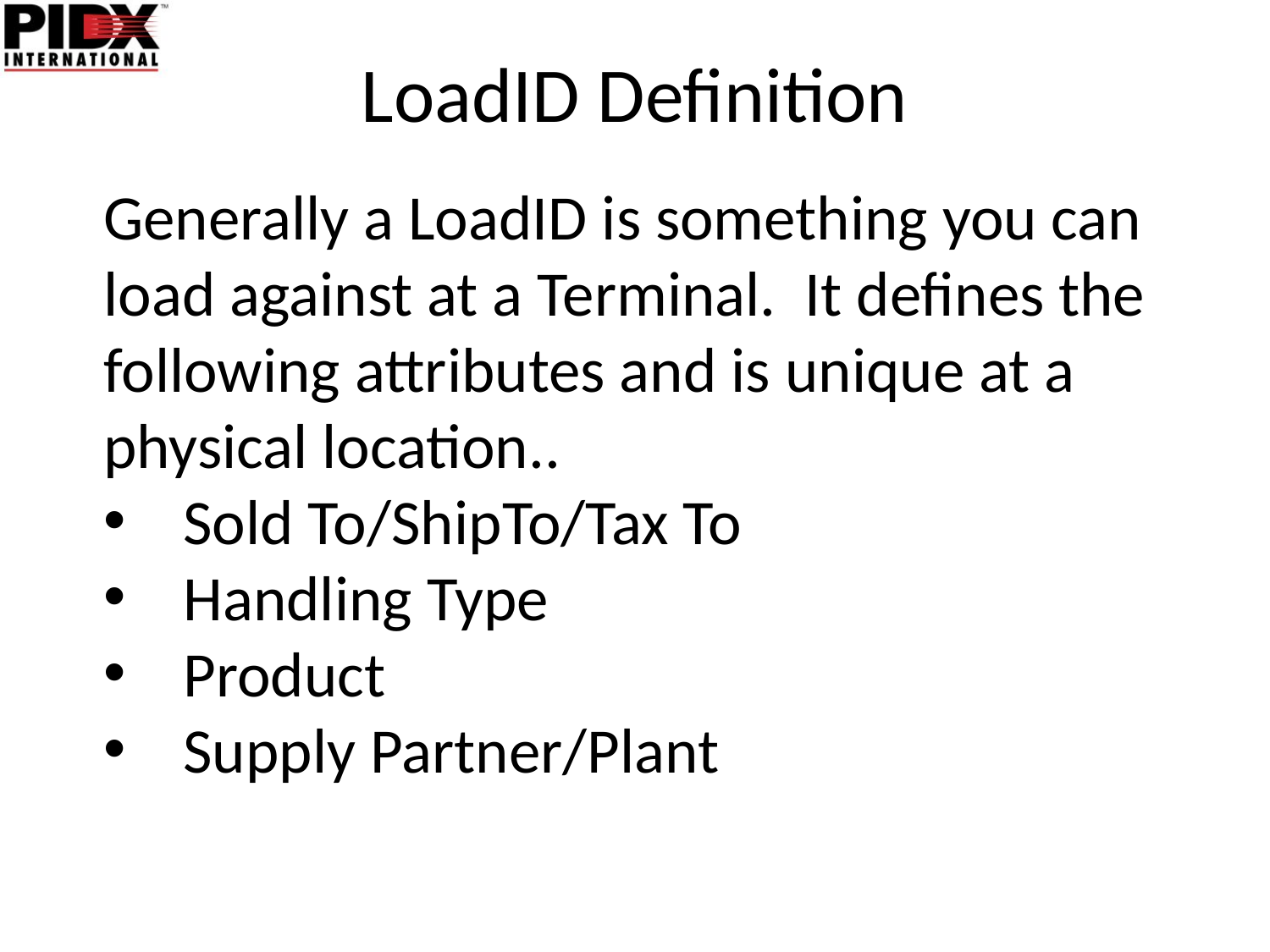

# LoadID Definition
Generally a LoadID is something you can load against at a Terminal.  It defines the following attributes and is unique at a physical location..
Sold To/ShipTo/Tax To
Handling Type
Product
Supply Partner/Plant